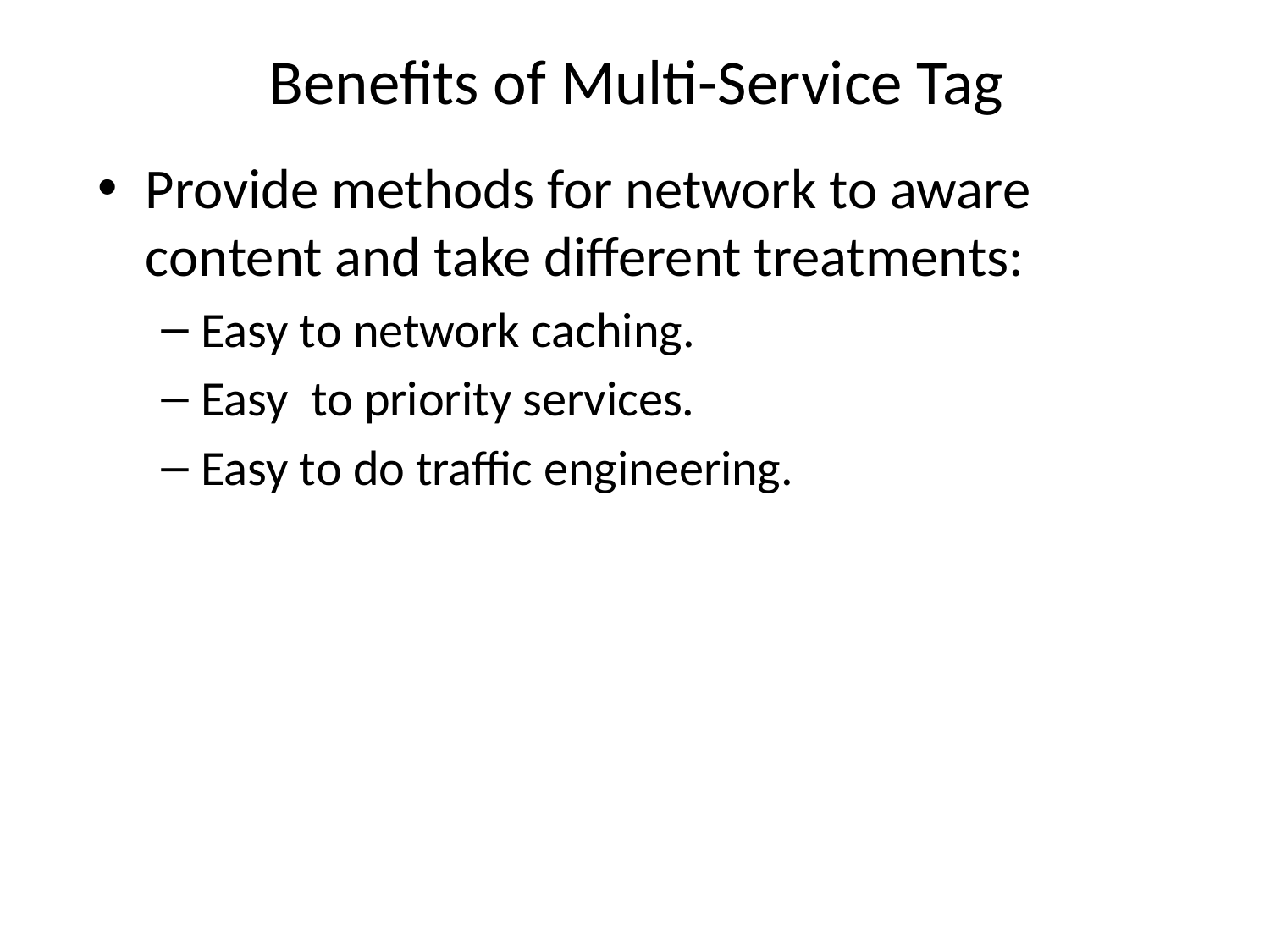

# Benefits of Multi-Service Tag
Provide methods for network to aware content and take different treatments:
Easy to network caching.
Easy  to priority services.
Easy to do traffic engineering.